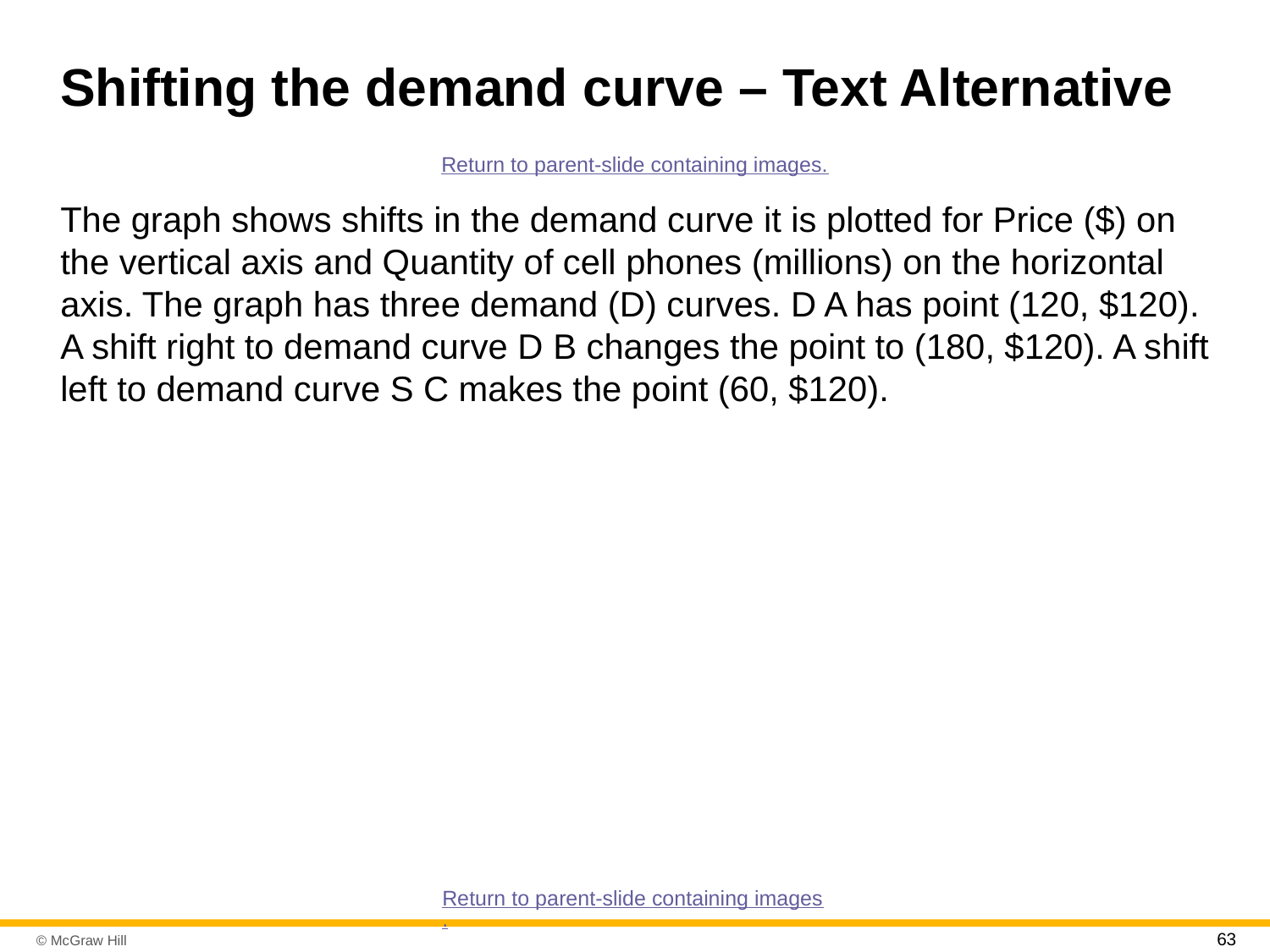

# Shifting the demand curve – Text Alternative
Return to parent-slide containing images.
The graph shows shifts in the demand curve it is plotted for Price ($) on the vertical axis and Quantity of cell phones (millions) on the horizontal axis. The graph has three demand (D) curves. D A has point (120, $120). A shift right to demand curve D B changes the point to (180, $120). A shift left to demand curve S C makes the point (60, $120).
Return to parent-slide containing images.